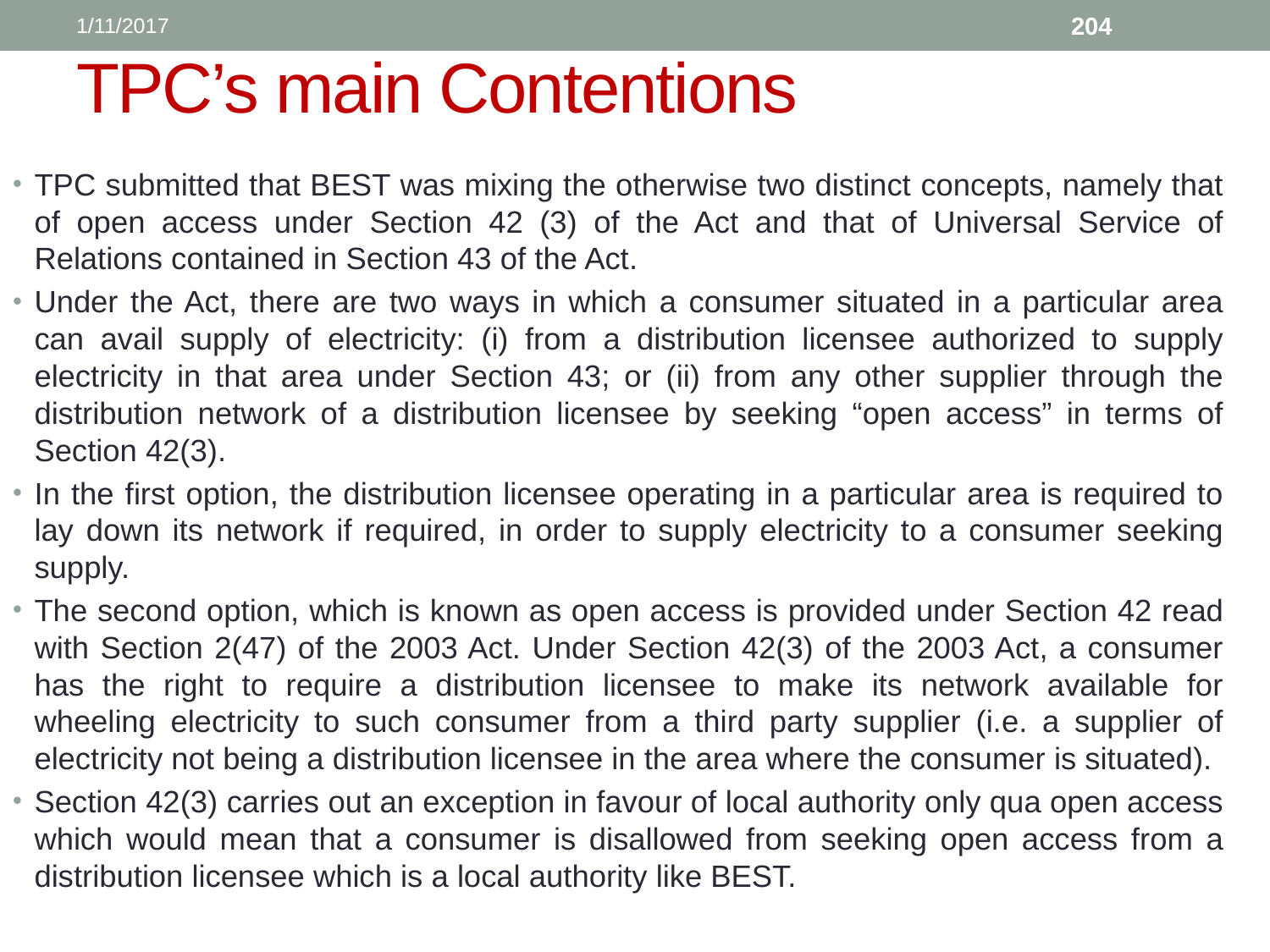

1/11/2017
204
# TPC’s main Contentions
TPC submitted that BEST was mixing the otherwise two distinct concepts, namely that of open access under Section 42 (3) of the Act and that of Universal Service of Relations contained in Section 43 of the Act.
Under the Act, there are two ways in which a consumer situated in a particular area can avail supply of electricity: (i) from a distribution licensee authorized to supply electricity in that area under Section 43; or (ii) from any other supplier through the distribution network of a distribution licensee by seeking “open access” in terms of Section 42(3).
In the first option, the distribution licensee operating in a particular area is required to lay down its network if required, in order to supply electricity to a consumer seeking supply.
The second option, which is known as open access is provided under Section 42 read with Section 2(47) of the 2003 Act. Under Section 42(3) of the 2003 Act, a consumer has the right to require a distribution licensee to make its network available for wheeling electricity to such consumer from a third party supplier (i.e. a supplier of electricity not being a distribution licensee in the area where the consumer is situated).
Section 42(3) carries out an exception in favour of local authority only qua open access which would mean that a consumer is disallowed from seeking open access from a distribution licensee which is a local authority like BEST.